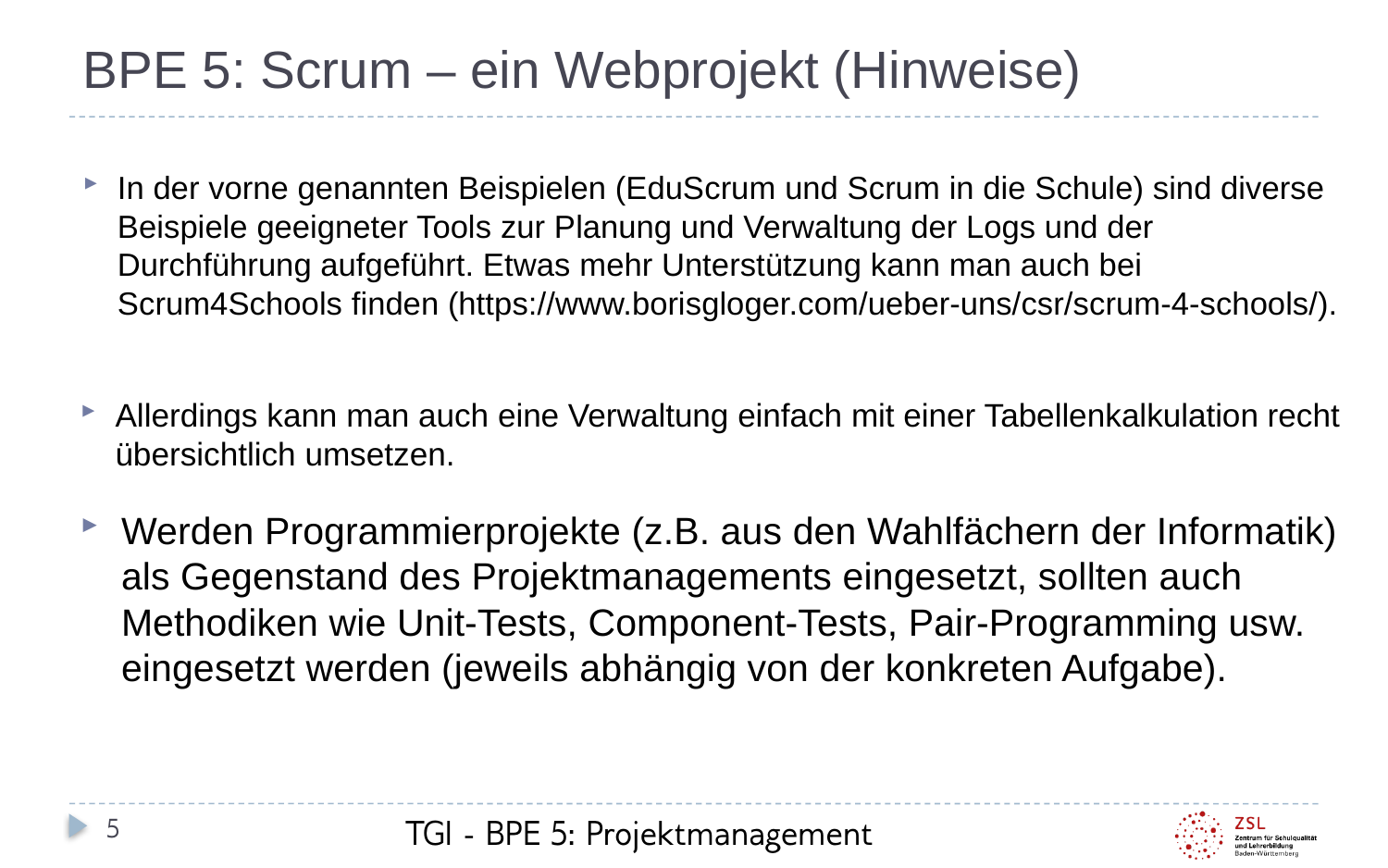

# BPE 5: Scrum – ein Webprojekt (Hinweise)
In der vorne genannten Beispielen (EduScrum und Scrum in die Schule) sind diverse Beispiele geeigneter Tools zur Planung und Verwaltung der Logs und der Durchführung aufgeführt. Etwas mehr Unterstützung kann man auch bei Scrum4Schools finden (https://www.borisgloger.com/ueber-uns/csr/scrum-4-schools/).
Allerdings kann man auch eine Verwaltung einfach mit einer Tabellenkalkulation recht übersichtlich umsetzen.
Werden Programmierprojekte (z.B. aus den Wahlfächern der Informatik) als Gegenstand des Projektmanagements eingesetzt, sollten auch Methodiken wie Unit-Tests, Component-Tests, Pair-Programming usw. eingesetzt werden (jeweils abhängig von der konkreten Aufgabe).
TGI - BPE 5: Projektmanagement
5